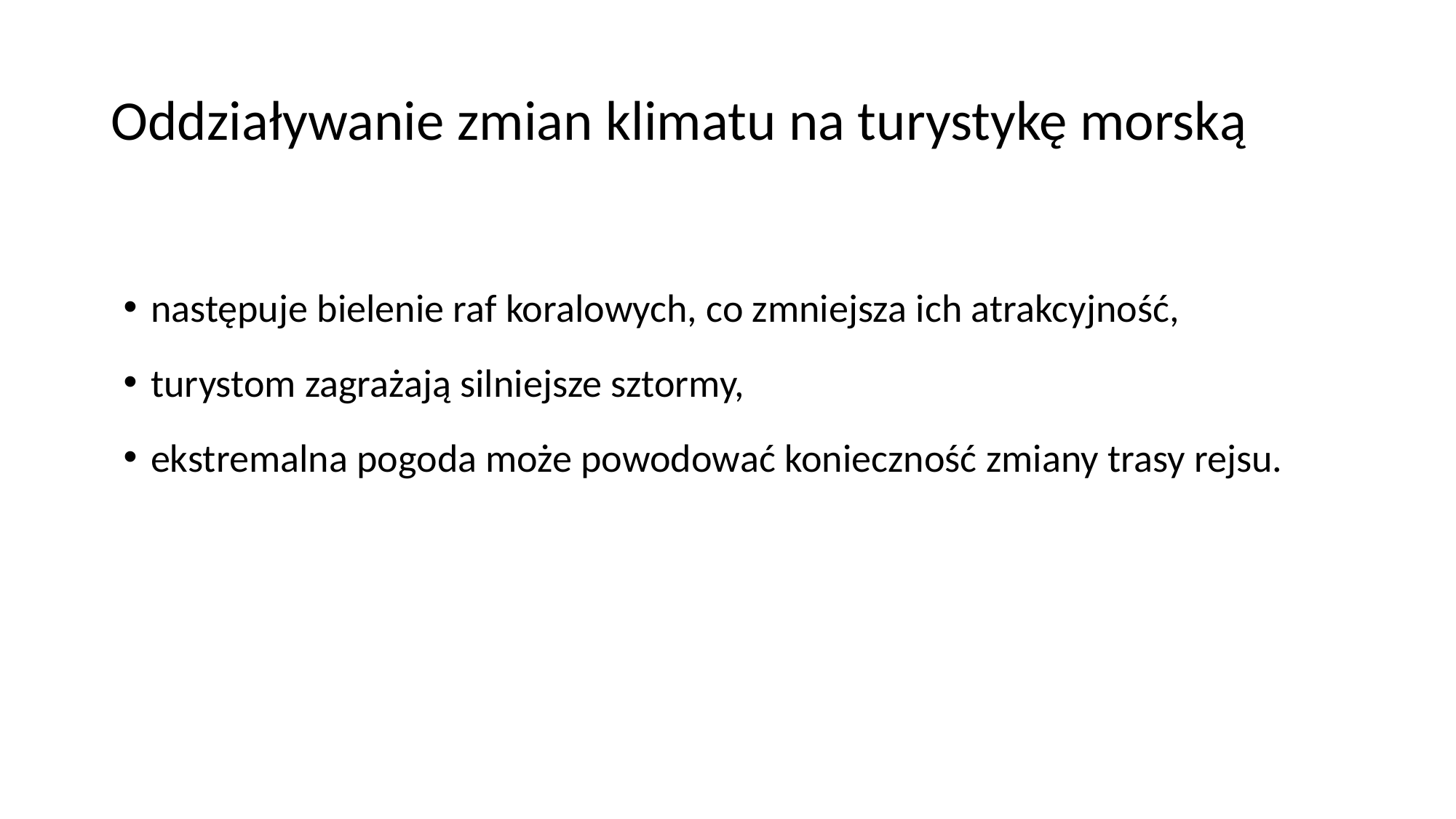

# Oddziaływanie zmian klimatu na turystykę morską
następuje bielenie raf koralowych, co zmniejsza ich atrakcyjność,
turystom zagrażają silniejsze sztormy,
ekstremalna pogoda może powodować konieczność zmiany trasy rejsu.